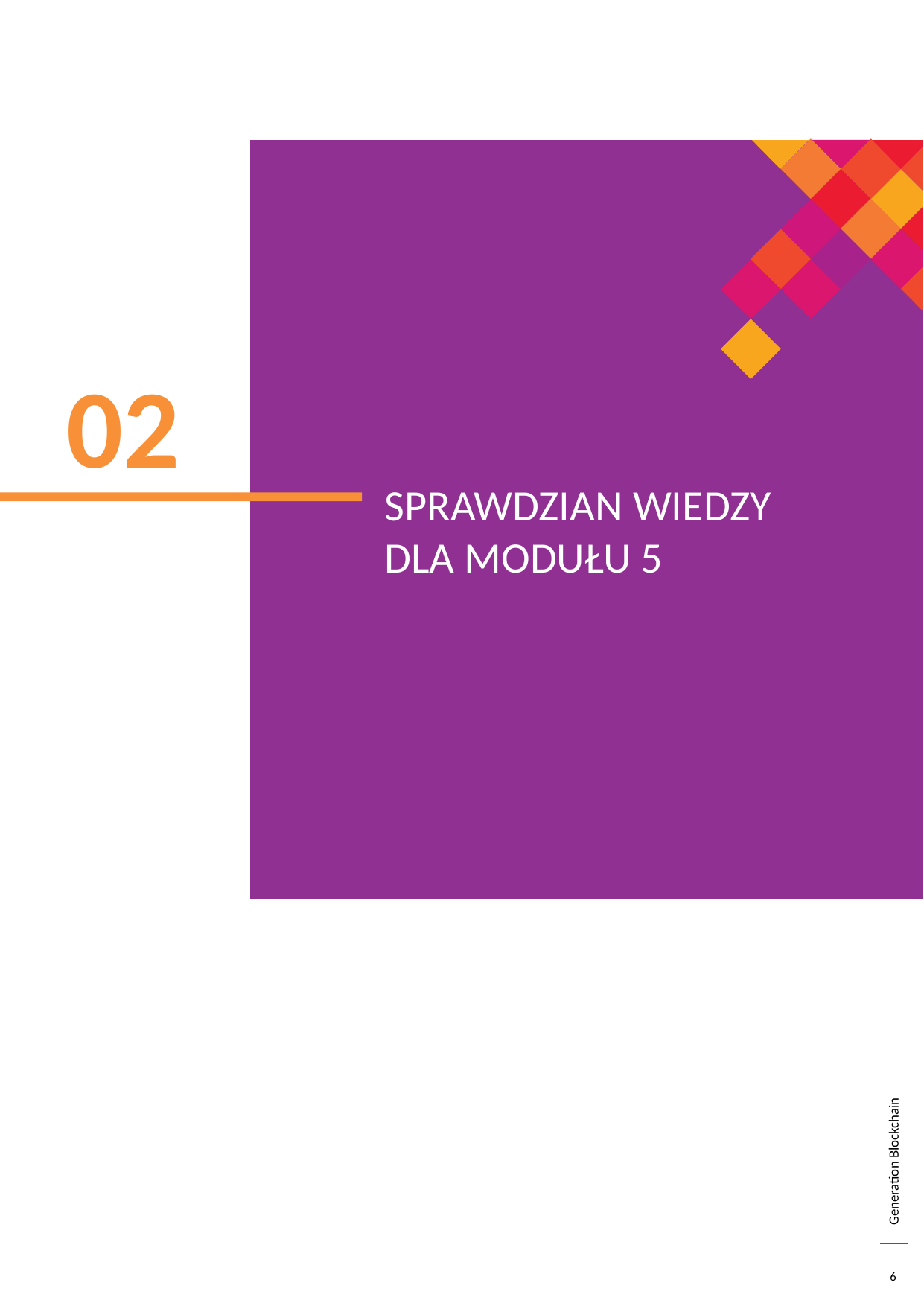

02
SPRAWDZIAN WIEDZY DLA MODUŁU 5
6